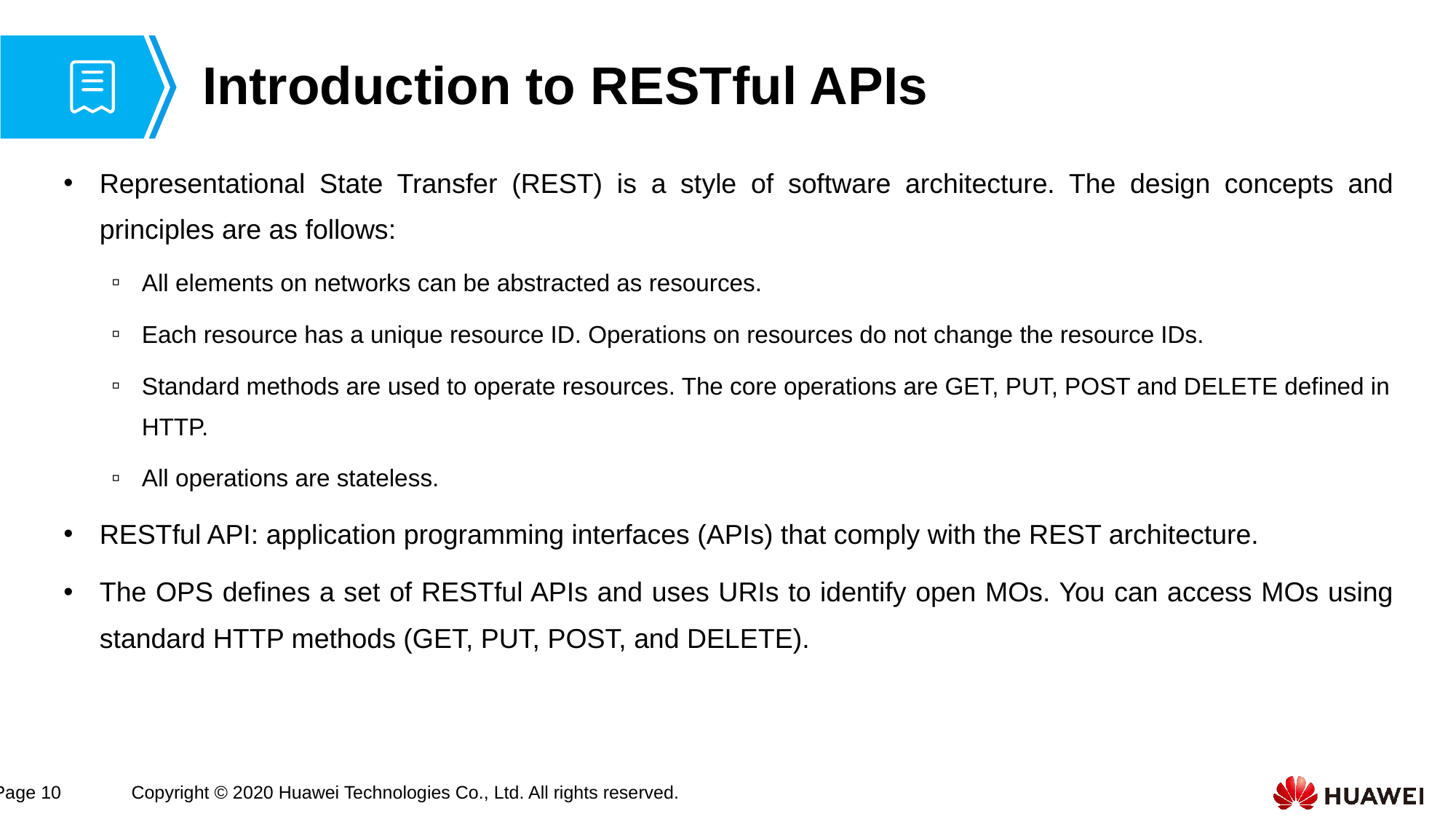

# Introduction to RESTful APIs
Representational State Transfer (REST) is a style of software architecture. The design concepts and principles are as follows:
All elements on networks can be abstracted as resources.
Each resource has a unique resource ID. Operations on resources do not change the resource IDs.
Standard methods are used to operate resources. The core operations are GET, PUT, POST and DELETE defined in HTTP.
All operations are stateless.
RESTful API: application programming interfaces (APIs) that comply with the REST architecture.
The OPS defines a set of RESTful APIs and uses URIs to identify open MOs. You can access MOs using standard HTTP methods (GET, PUT, POST, and DELETE).